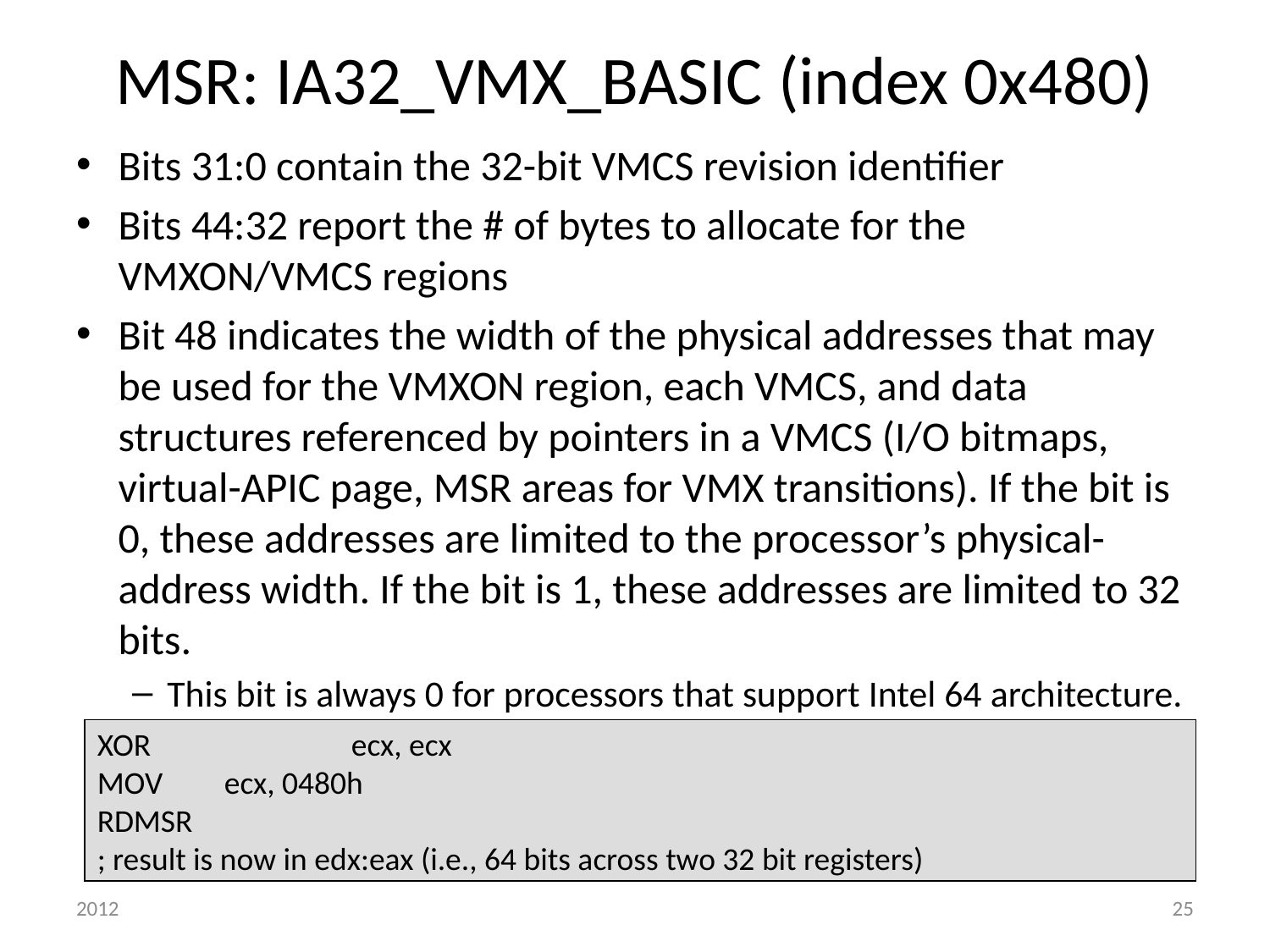

# MSR: IA32_VMX_BASIC (index 0x480)
Bits 31:0 contain the 32-bit VMCS revision identifier
Bits 44:32 report the # of bytes to allocate for the VMXON/VMCS regions
Bit 48 indicates the width of the physical addresses that may be used for the VMXON region, each VMCS, and data structures referenced by pointers in a VMCS (I/O bitmaps, virtual-APIC page, MSR areas for VMX transitions). If the bit is 0, these addresses are limited to the processor’s physical-address width. If the bit is 1, these addresses are limited to 32 bits.
This bit is always 0 for processors that support Intel 64 architecture.
XOR 		ecx, ecx
MOV 	ecx, 0480h
RDMSR
; result is now in edx:eax (i.e., 64 bits across two 32 bit registers)
2012

25